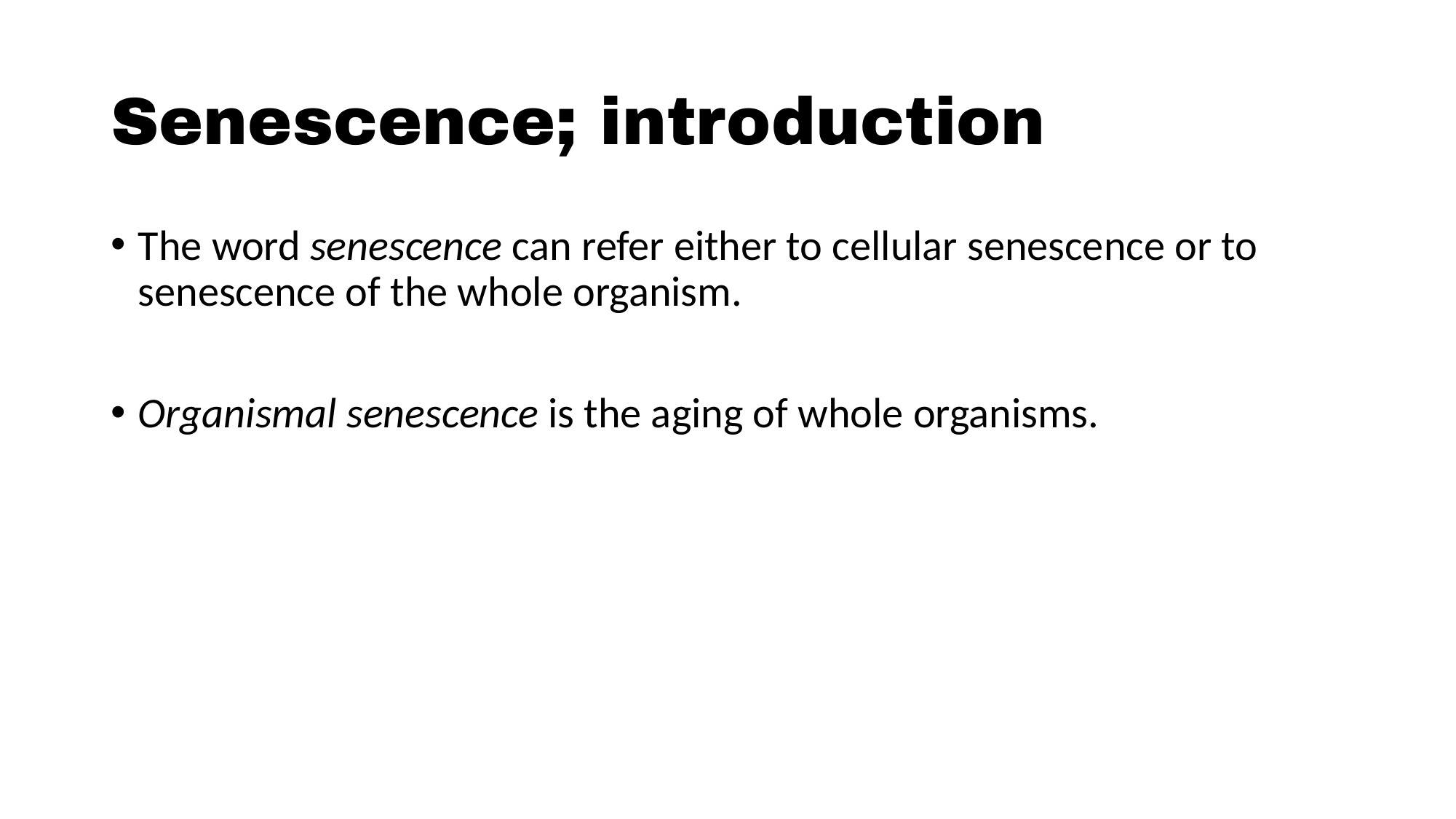

# Senescence; introduction
The word senescence can refer either to cellular senescence or to senescence of the whole organism.

Organismal senescence is the aging of whole organisms.